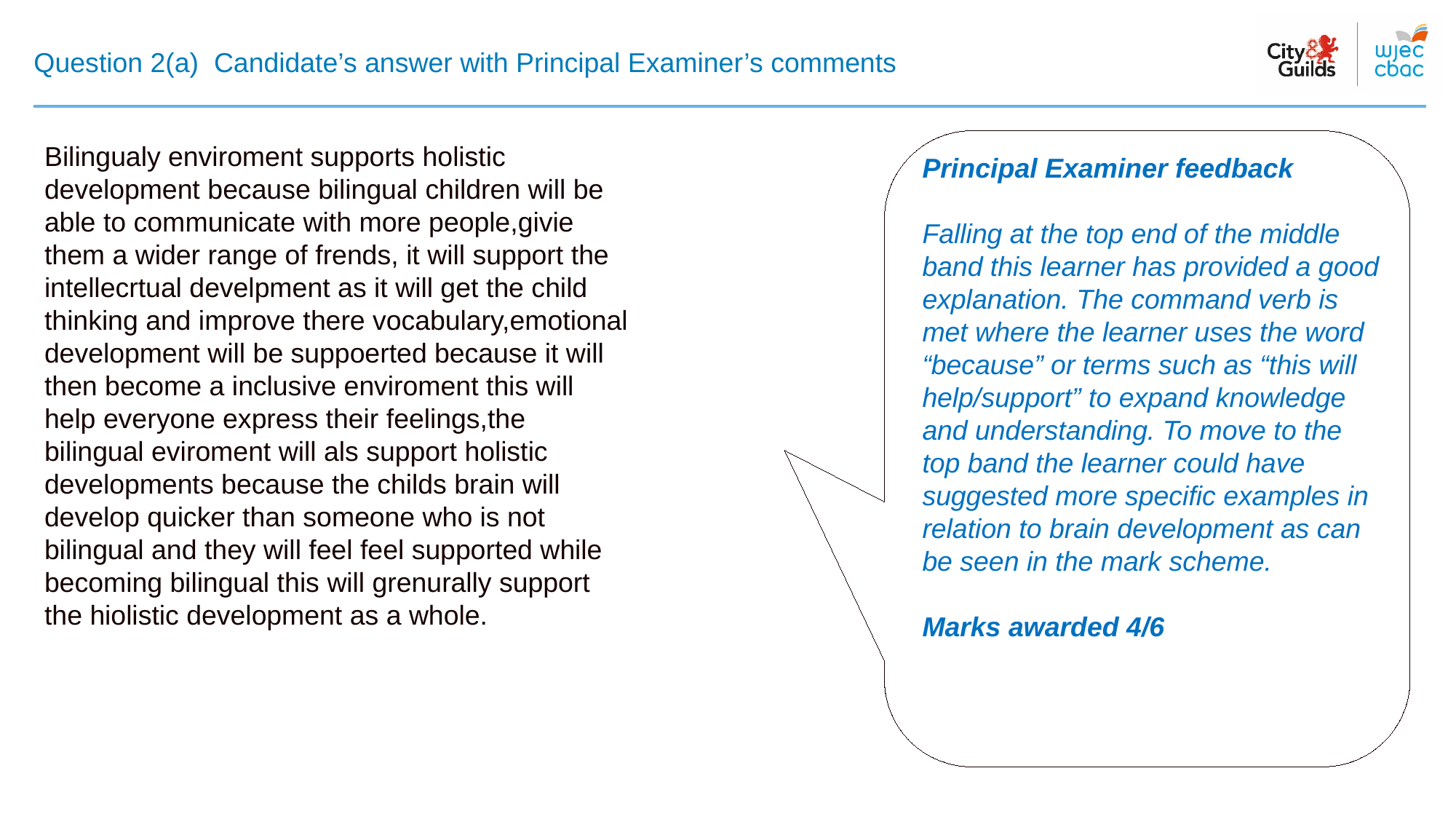

# Question 2(a)  Candidate’s answer with Principal Examiner’s comments

Bilingualy enviroment supports holistic development because bilingual children will be able to communicate with more people,givie them a wider range of frends, it will support the intellecrtual develpment as it will get the child thinking and improve there vocabulary,emotional development will be suppoerted because it will then become a inclusive enviroment this will help everyone express their feelings,the bilingual eviroment will als support holistic developments because the childs brain will develop quicker than someone who is not bilingual and they will feel feel supported while becoming bilingual this will grenurally support the hiolistic development as a whole.
Principal Examiner feedback
Falling at the top end of the middle band this learner has provided a good explanation. The command verb is met where the learner uses the word “because” or terms such as “this will help/support” to expand knowledge and understanding. To move to the top band the learner could have suggested more specific examples in relation to brain development as can be seen in the mark scheme.

Marks awarded 4/6